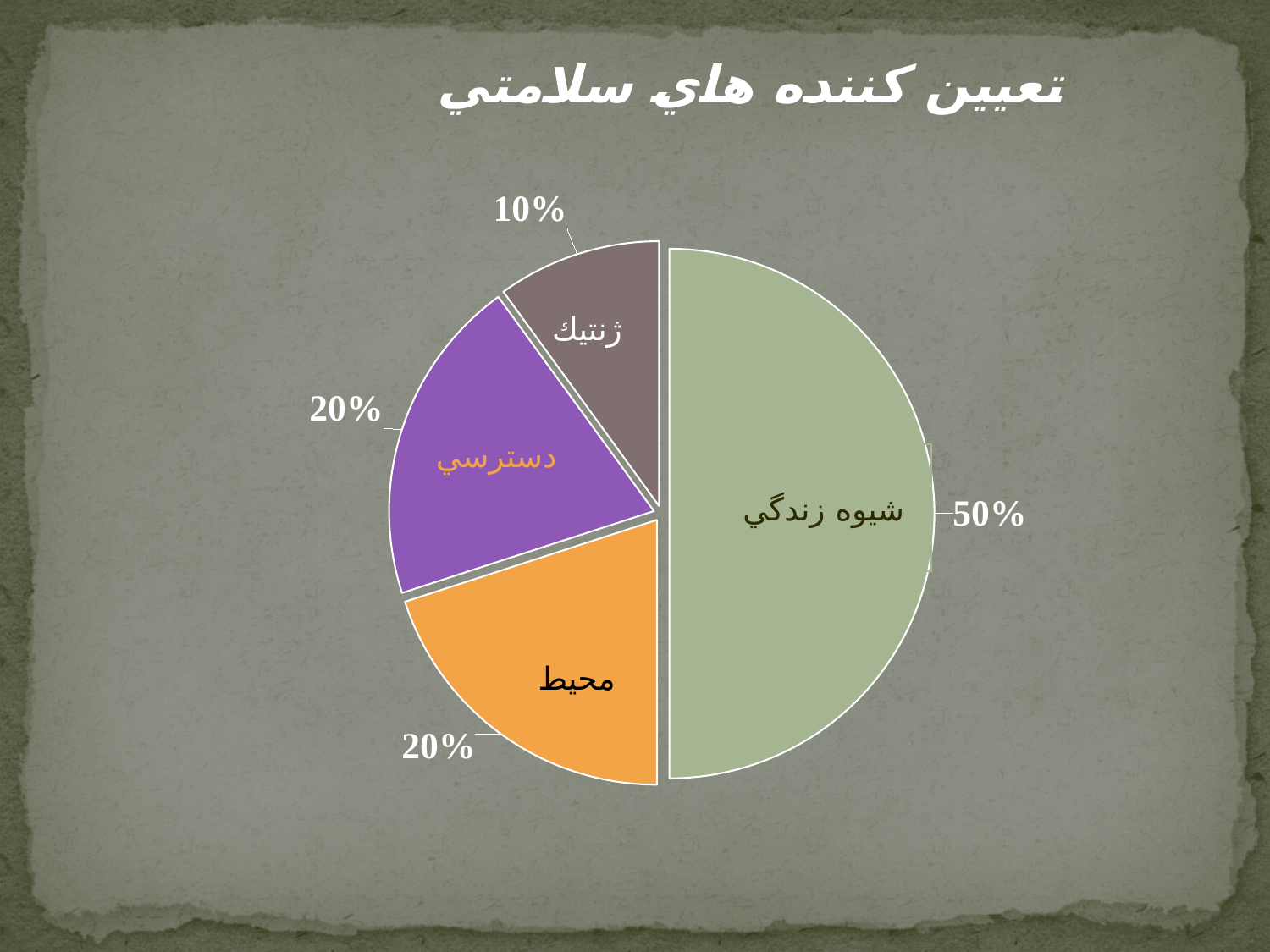

### Chart: تعيين كننده هاي سلامتي

| Category |  |  |  |
|---|---|---|---|
| شيوه زندگي | 50.0 | None | None |
| محيط | 20.0 | None | None |
| دسترسي به خدمات بهداشتي درماني | 20.0 | None | None |
| ژنتيك و تاريخچه فاميلي | 10.0 | None | None |
ژنتيك
دسترسي
شيوه زندگي
محيط